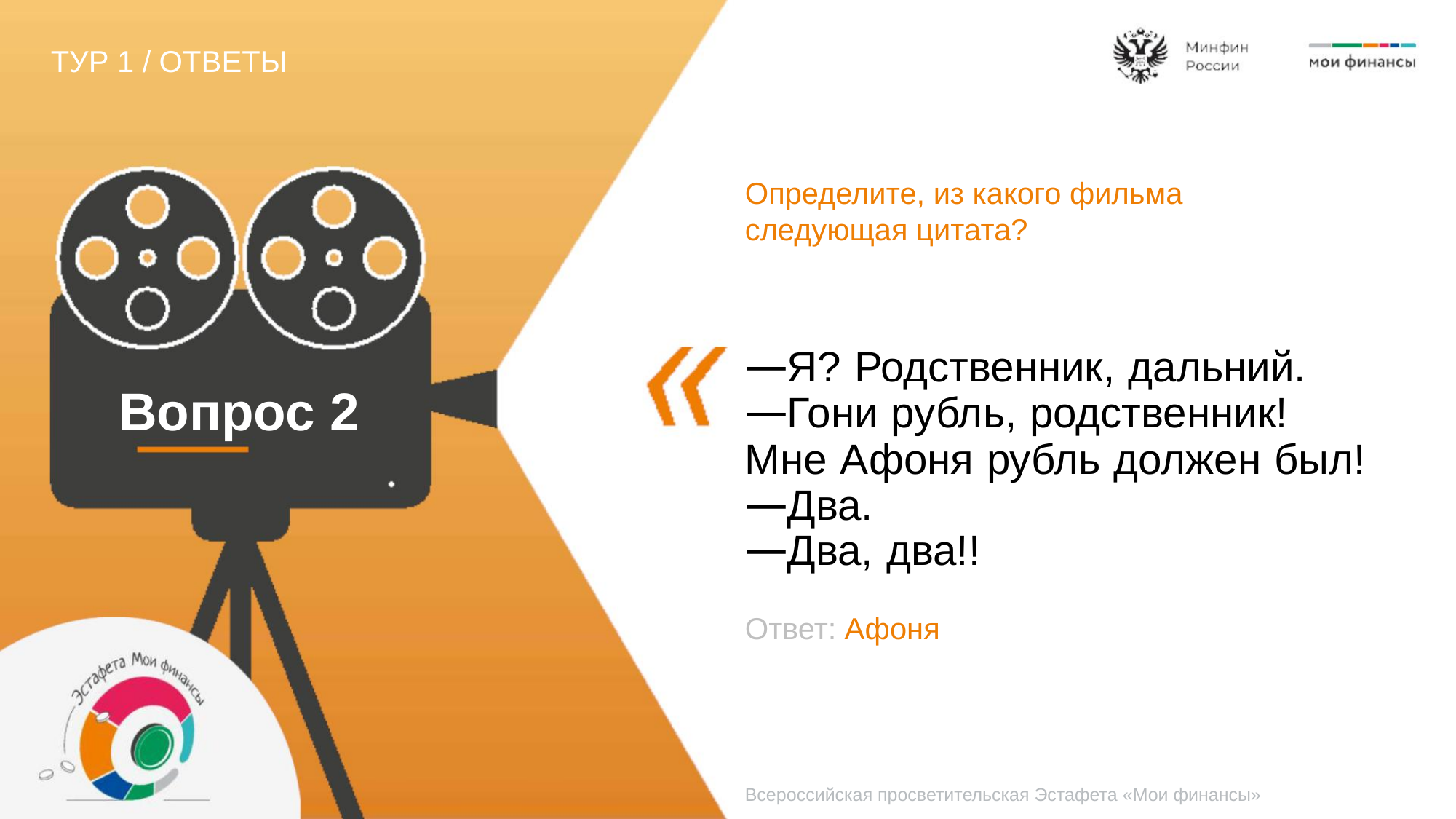

ТУР 1 / ОТВЕТЫ
Определите, из какого фильма
следующая цитата?
—ꢀЯ? Родственник, дальний.
—ꢀГони рубль, родственник!
Мне Афоня рубль должен был!
—ꢀДва.
Вопрос 2
—ꢀДва, два!!
Ответ: Афоня
Всероссийская просветительская Эстафета «Мои финансы»